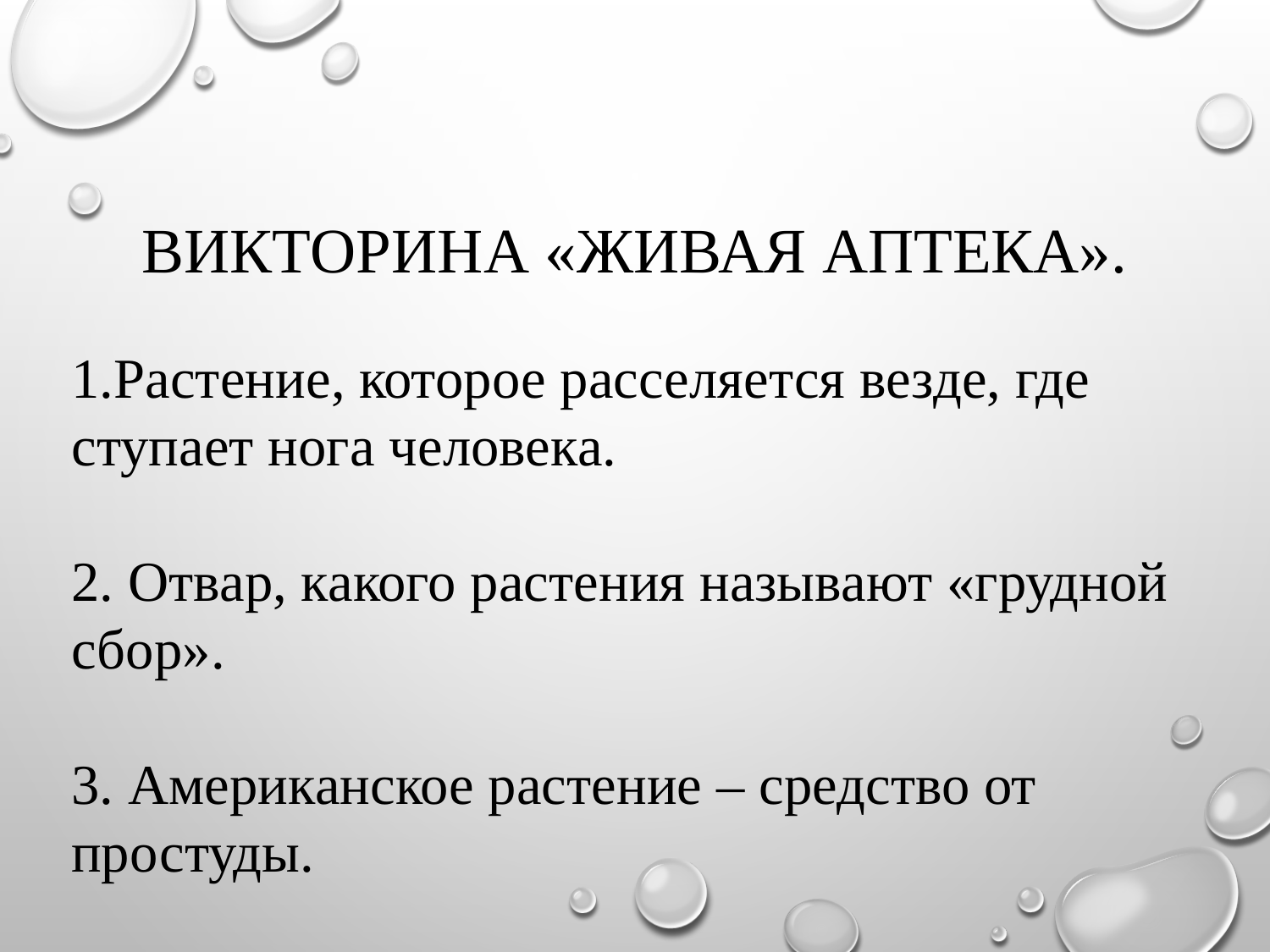

# Викторина «Живая аптека».
1.Растение, которое расселяется везде, где ступает нога человека.

2. Отвар, какого растения называют «грудной сбор».

3. Американское растение – средство от простуды.